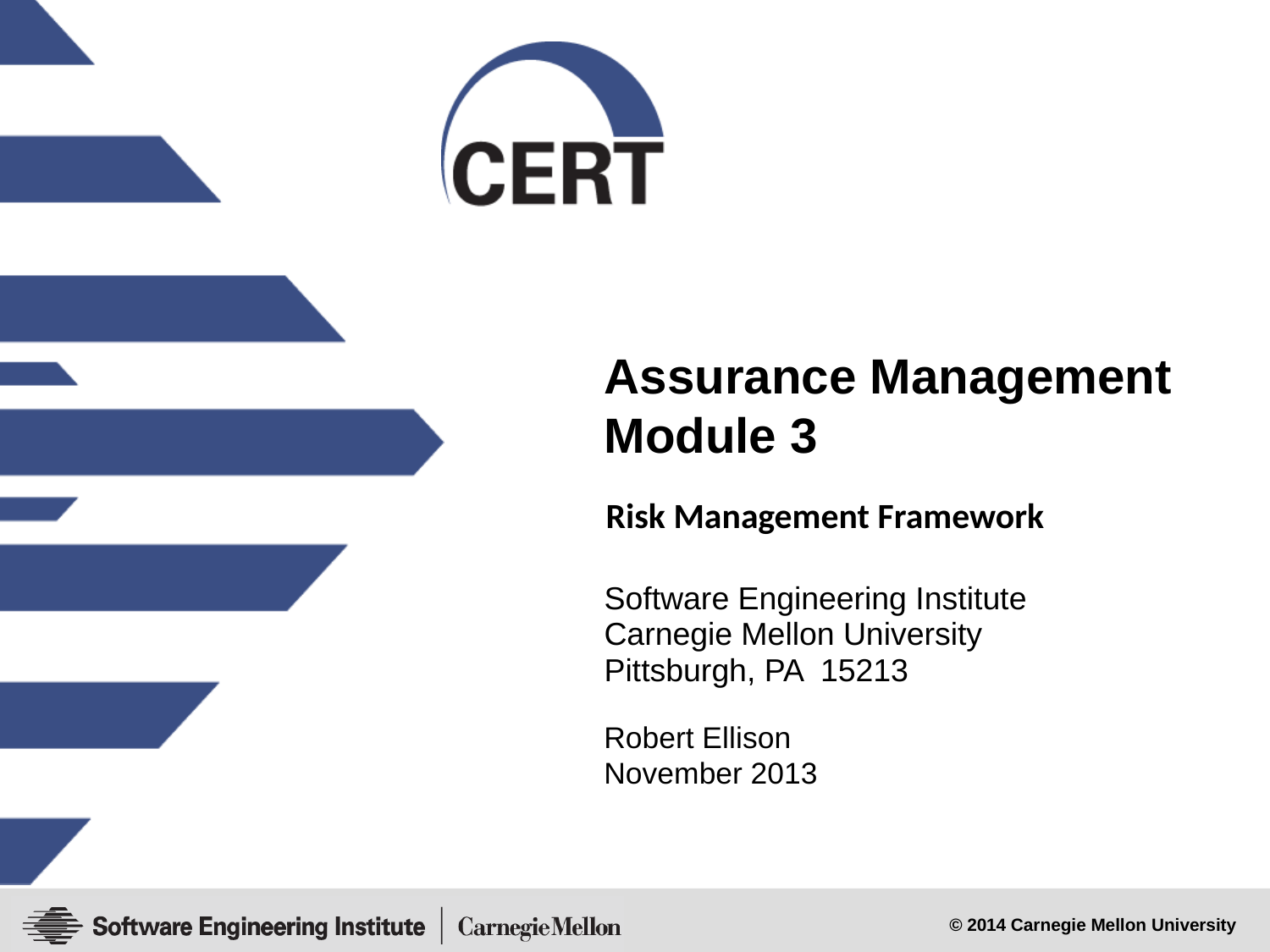

Assurance Management
Module 3
Risk Management Framework
Robert Ellison
November 2013